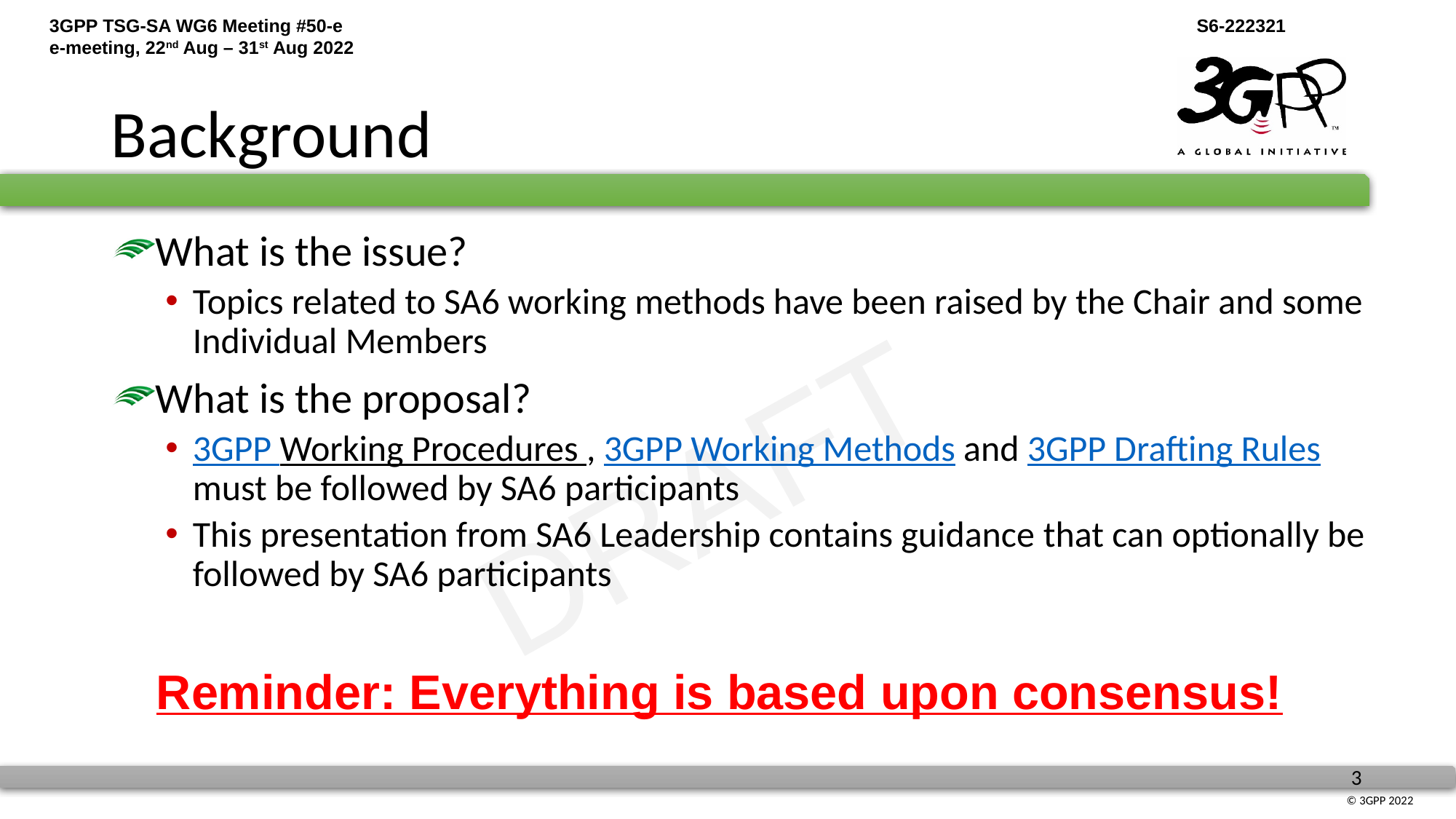

# Background
What is the issue?
Topics related to SA6 working methods have been raised by the Chair and some Individual Members
What is the proposal?
3GPP Working Procedures , 3GPP Working Methods and 3GPP Drafting Rules must be followed by SA6 participants
This presentation from SA6 Leadership contains guidance that can optionally be followed by SA6 participants
Reminder: Everything is based upon consensus!